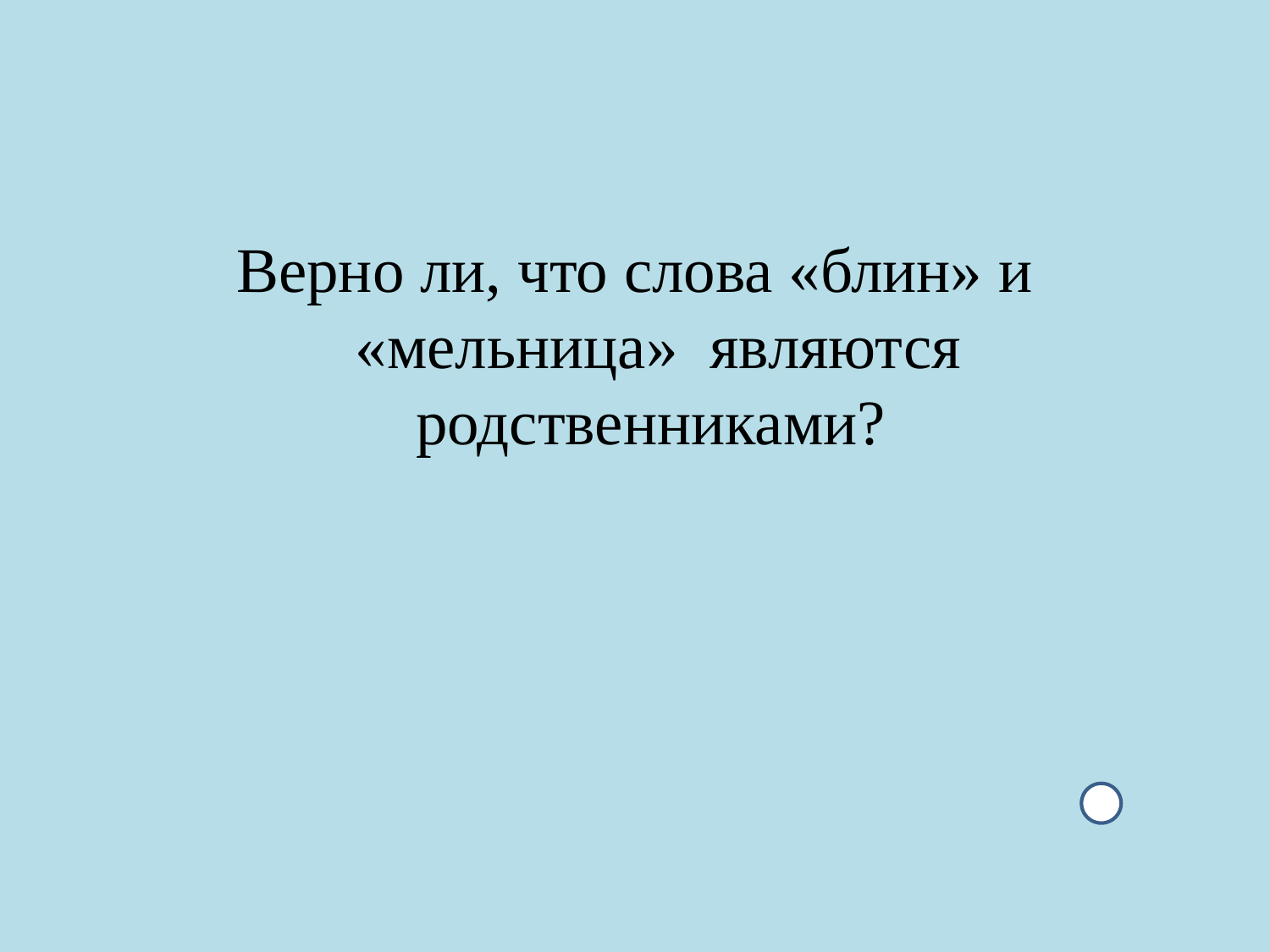

#
Верно ли, что слова «блин» и «мельница»  являются родственниками?